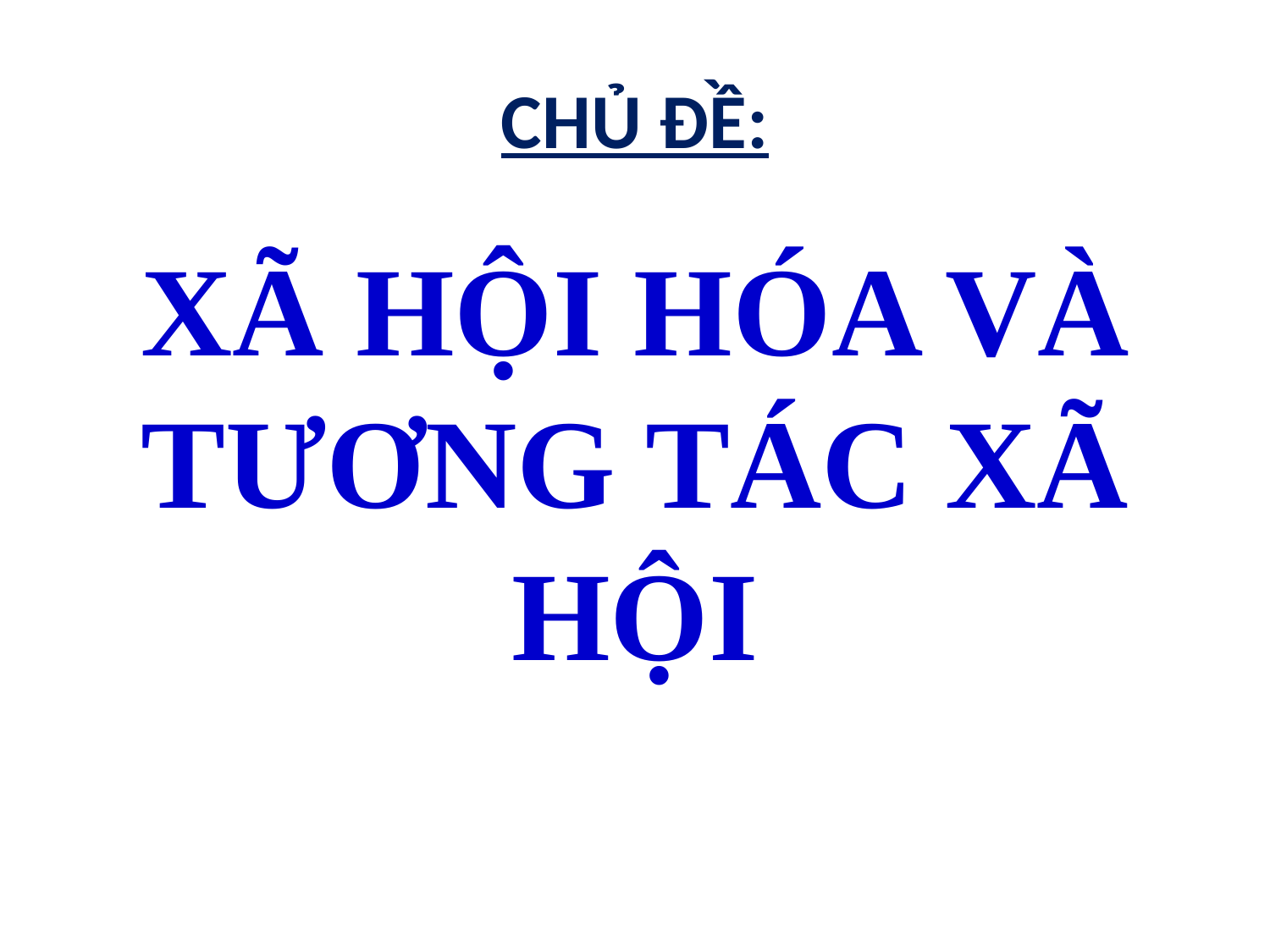

# CHỦ ĐỀ:
XÃ HỘI HÓA VÀ TƯƠNG TÁC XÃ HỘI